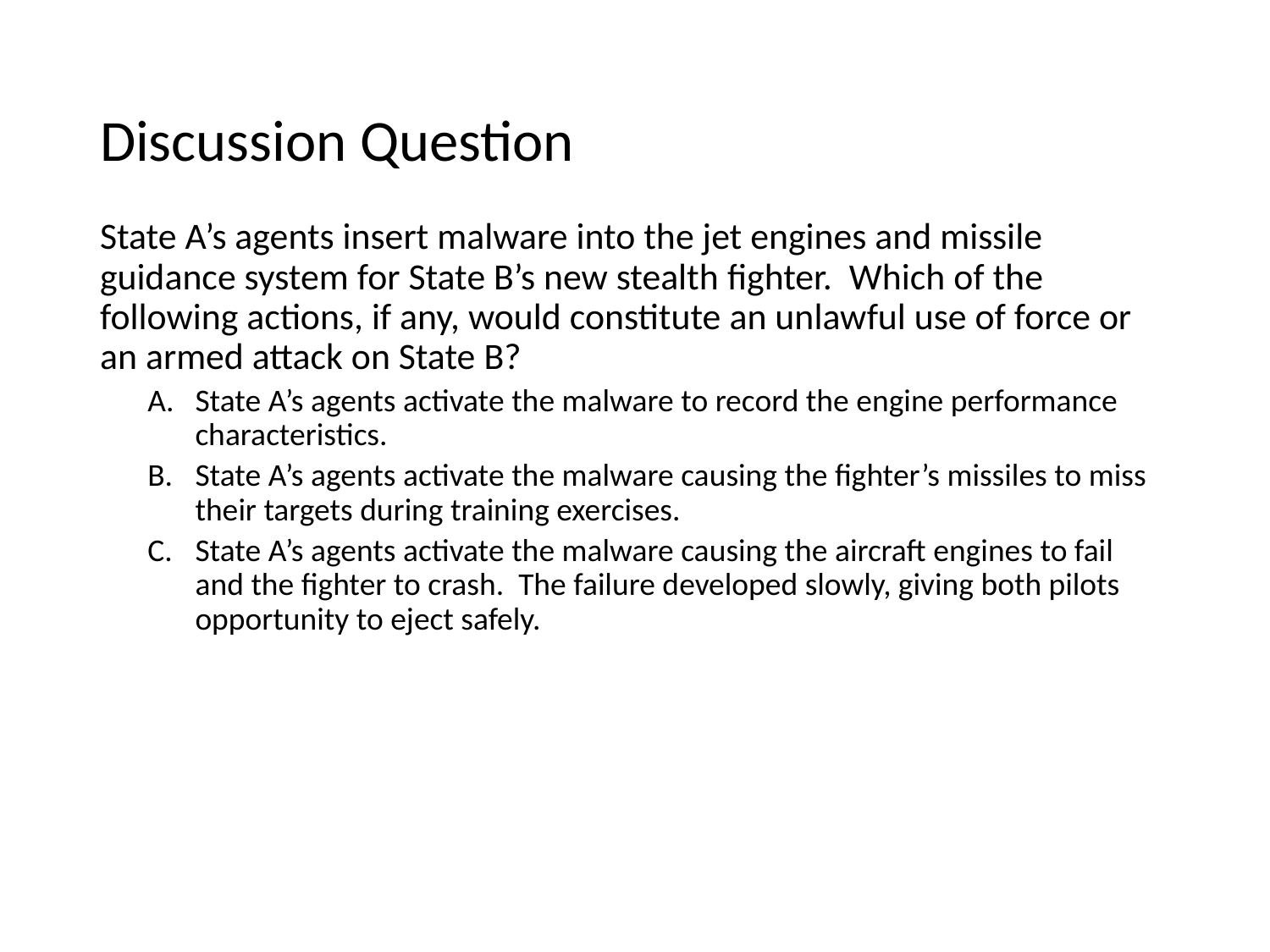

# Discussion Question
State A’s agents insert malware into the jet engines and missile guidance system for State B’s new stealth fighter.  Which of the following actions, if any, would constitute an unlawful use of force or an armed attack on State B?
State A’s agents activate the malware to record the engine performance characteristics.
State A’s agents activate the malware causing the fighter’s missiles to miss their targets during training exercises.
State A’s agents activate the malware causing the aircraft engines to fail and the fighter to crash.  The failure developed slowly, giving both pilots opportunity to eject safely.